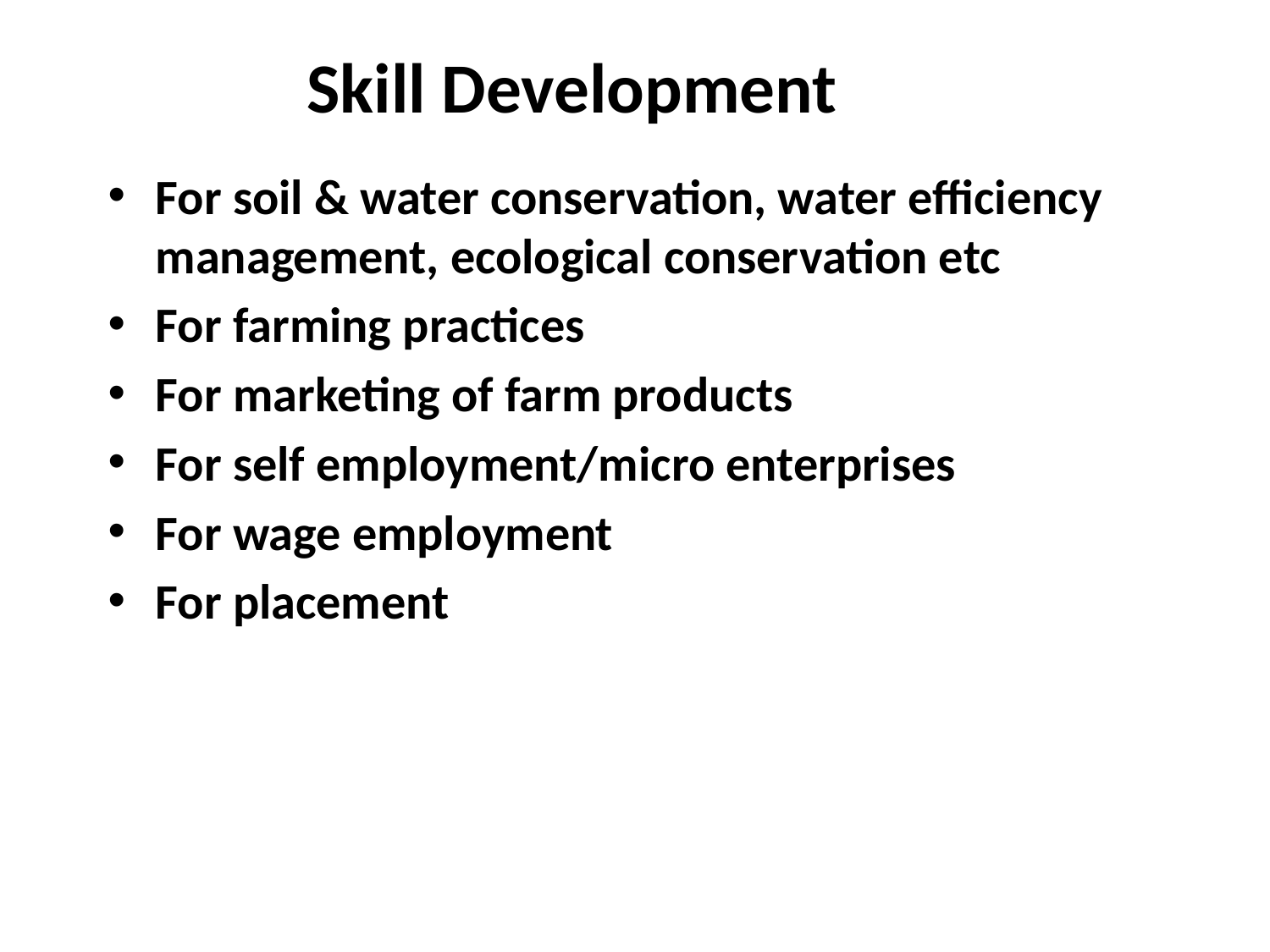

# Skill Development
For soil & water conservation, water efficiency management, ecological conservation etc
For farming practices
For marketing of farm products
For self employment/micro enterprises
For wage employment
For placement